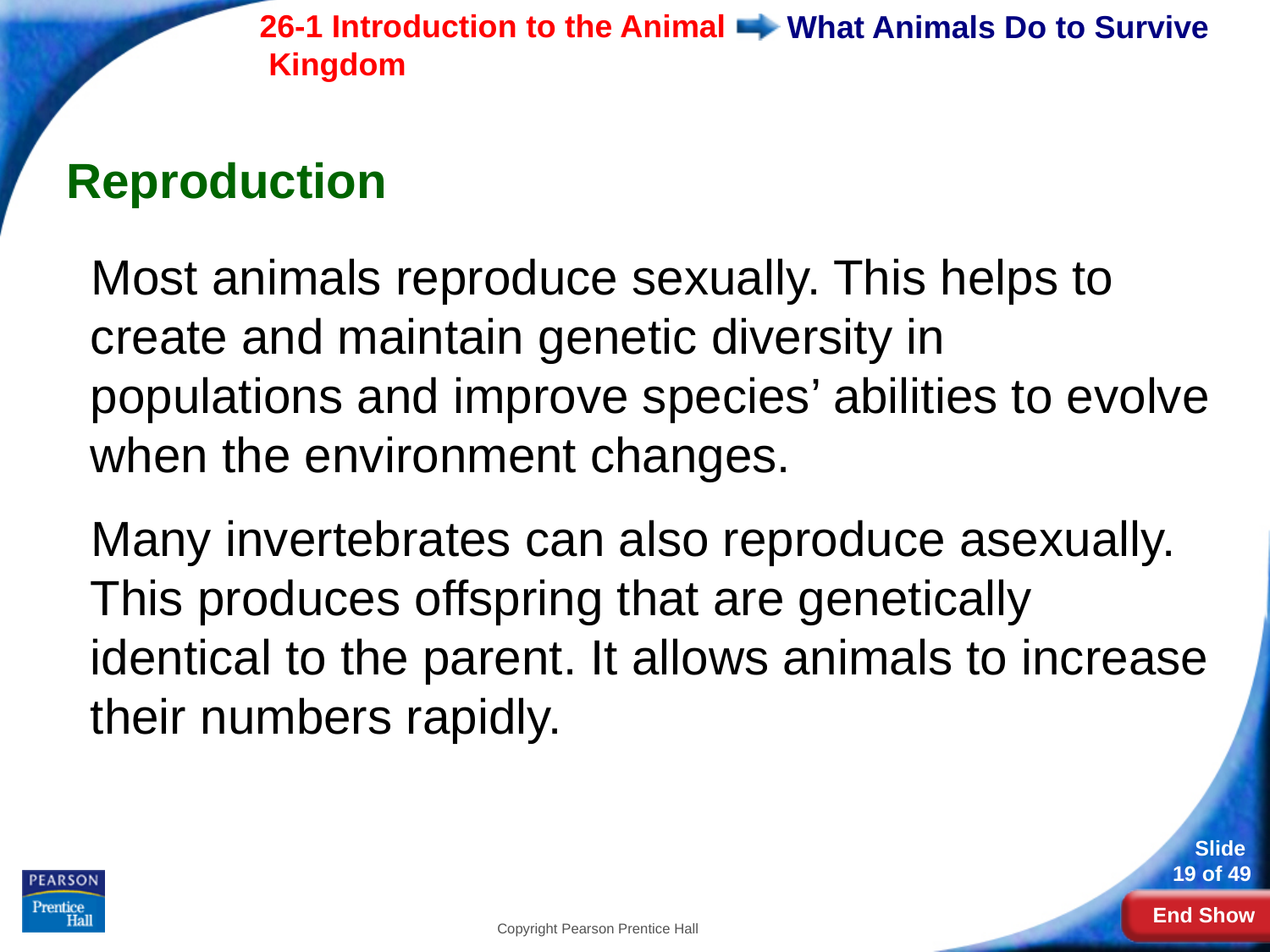

# What Animals Do to Survive
Reproduction
Most animals reproduce sexually. This helps to create and maintain genetic diversity in populations and improve species’ abilities to evolve when the environment changes.
Many invertebrates can also reproduce asexually. This produces offspring that are genetically identical to the parent. It allows animals to increase their numbers rapidly.
Copyright Pearson Prentice Hall